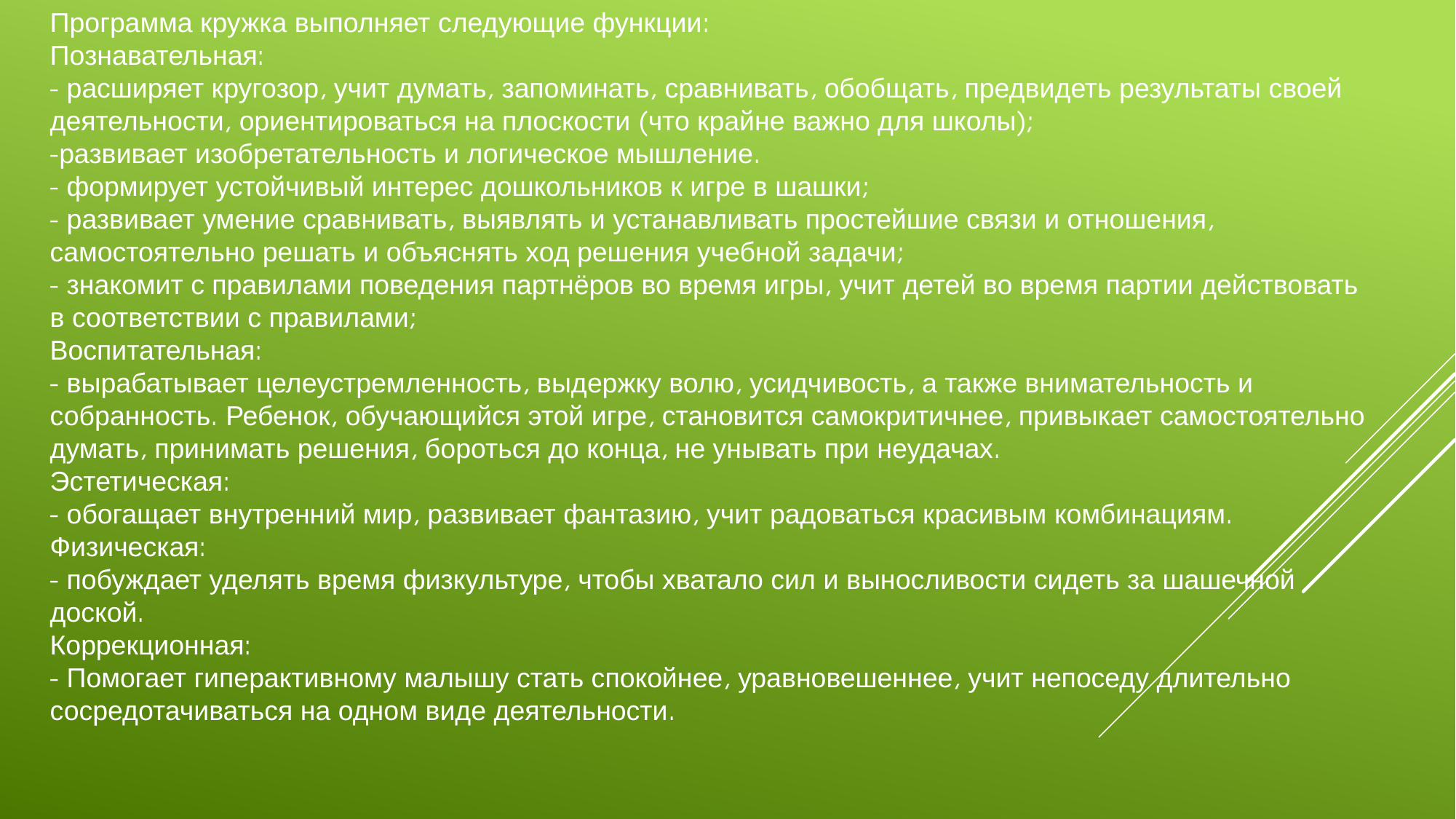

Программа кружка выполняет следующие функции:
Познавательная:
- расширяет кругозор, учит думать, запоминать, сравнивать, обобщать, предвидеть результаты своей деятельности, ориентироваться на плоскости (что крайне важно для школы);
-развивает изобретательность и логическое мышление.
- формирует устойчивый интерес дошкольников к игре в шашки;
- развивает умение сравнивать, выявлять и устанавливать простейшие связи и отношения, самостоятельно решать и объяснять ход решения учебной задачи;
- знакомит с правилами поведения партнёров во время игры, учит детей во время партии действовать в соответствии с правилами;
Воспитательная:
- вырабатывает целеустремленность, выдержку волю, усидчивость, а также внимательность и собранность. Ребенок, обучающийся этой игре, становится самокритичнее, привыкает самостоятельно думать, принимать решения, бороться до конца, не унывать при неудачах.
Эстетическая:
- обогащает внутренний мир, развивает фантазию, учит радоваться красивым комбинациям.
Физическая:
- побуждает уделять время физкультуре, чтобы хватало сил и выносливости сидеть за шашечной доской.
Коррекционная:
- Помогает гиперактивному малышу стать спокойнее, уравновешеннее, учит непоседу длительно сосредотачиваться на одном виде деятельности.